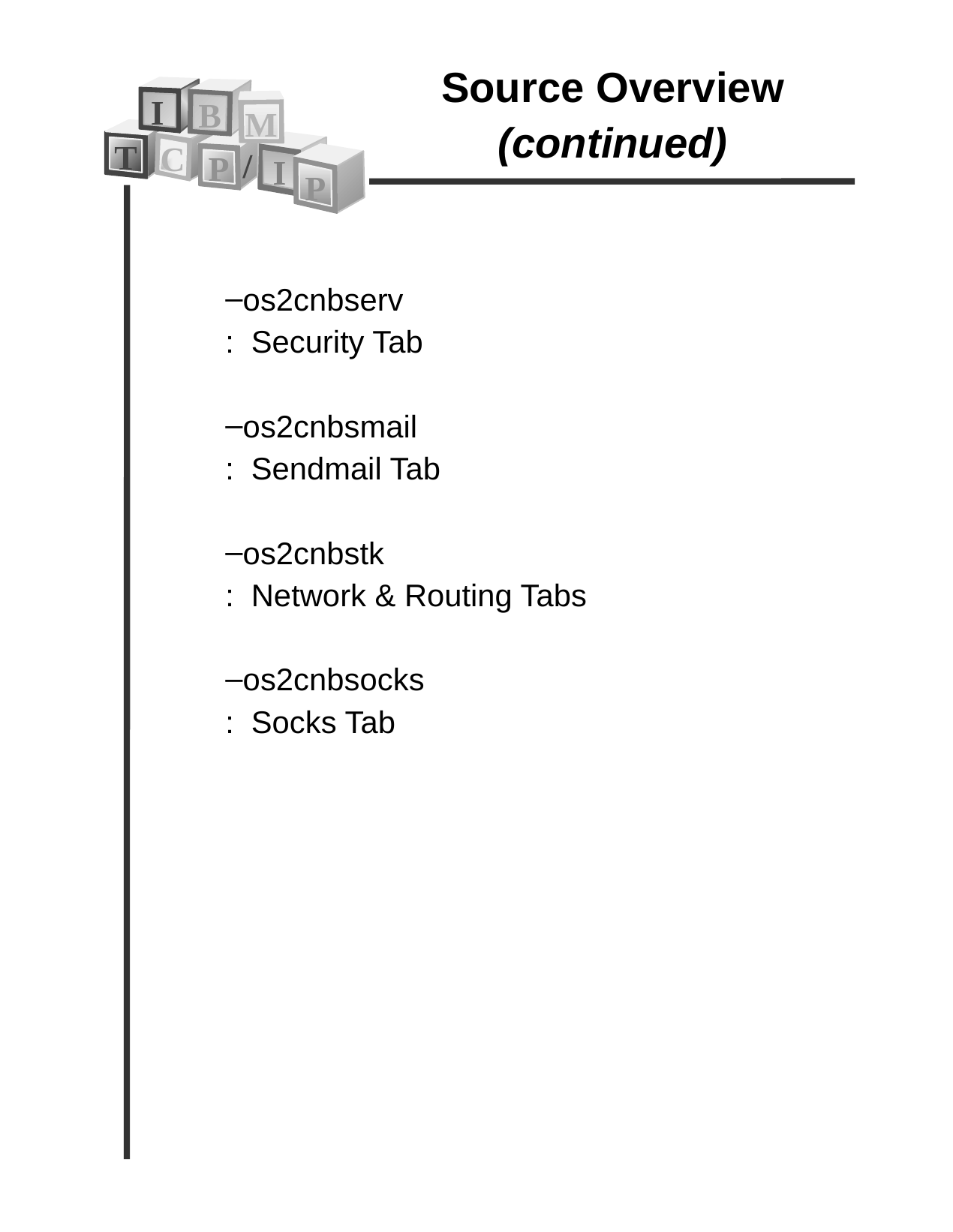

Source Overview
(continued)

I

B

M

T
C

/

P

I

P

os2cnbserv
:  Security Tab

os2cnbsmail
:  Sendmail Tab

os2cnbstk
:  Network & Routing Tabs

os2cnbsocks
:  Socks Tab